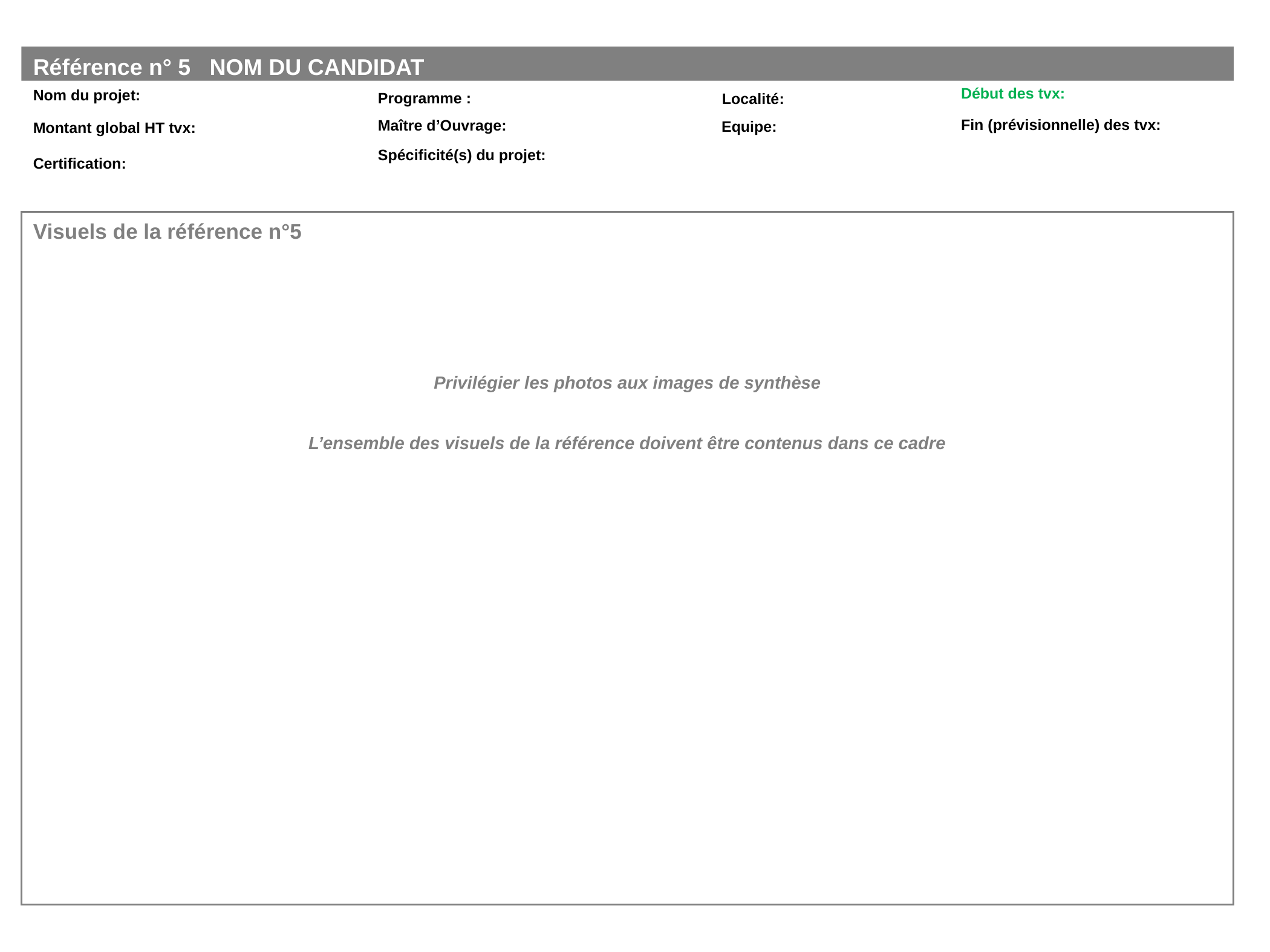

Référence n° 5   NOM DU CANDIDAT
Début des tvx:
Nom du projet:
Programme :
Localité:
Fin (prévisionnelle) des tvx:
Maître d’Ouvrage:
Equipe:
Montant global HT tvx:
Spécificité(s) du projet:
Certification:
Visuels de la référence n°5

Privilégier les photos aux images de synthèse

L’ensemble des visuels de la référence doivent être contenus dans ce cadre